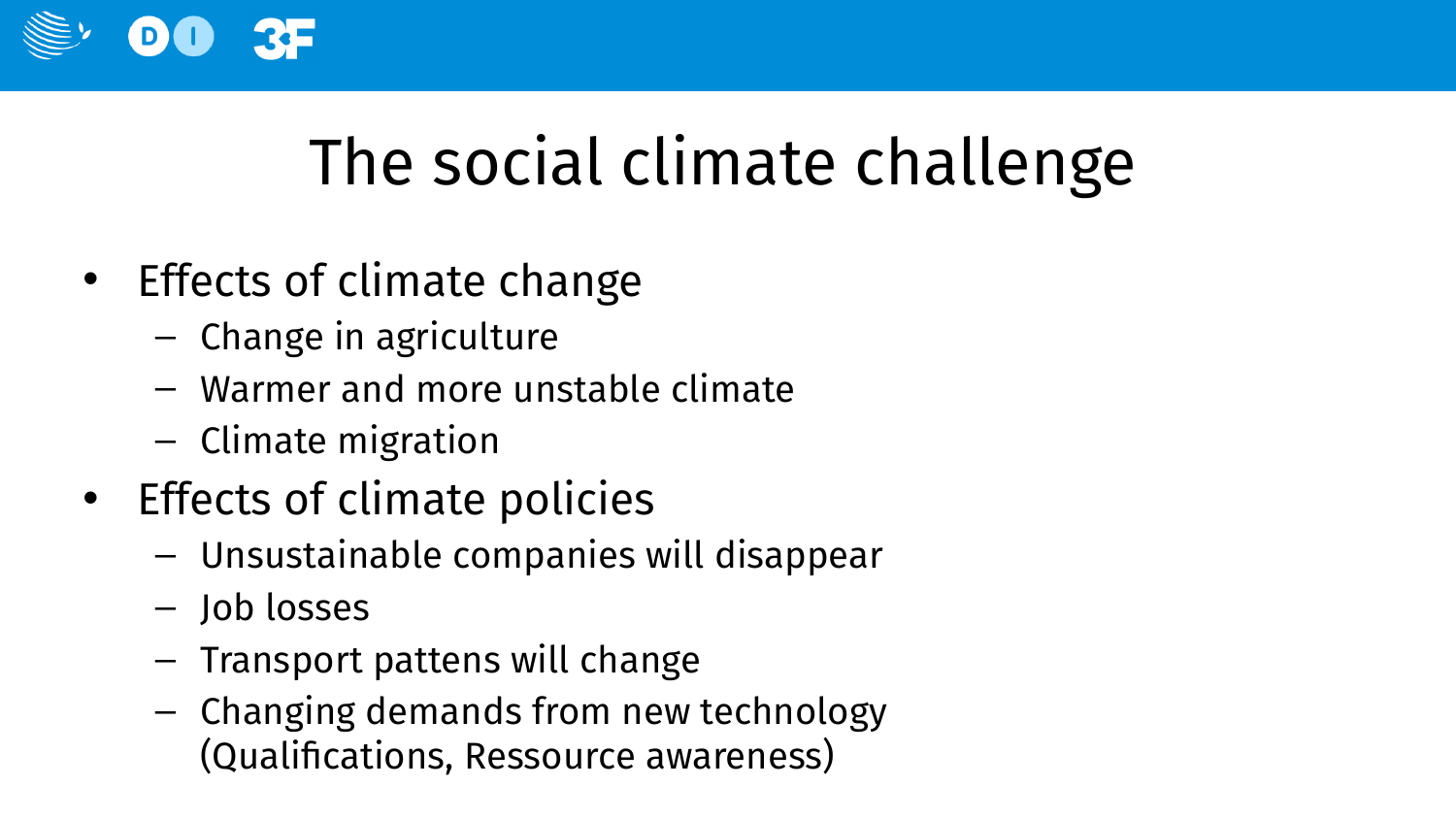

# The social climate challenge
Effects of climate change
Change in agriculture
Warmer and more unstable climate
Climate migration
Effects of climate policies
Unsustainable companies will disappear
Job losses
Transport pattens will change
Changing demands from new technology
(Qualifications, Ressource awareness)